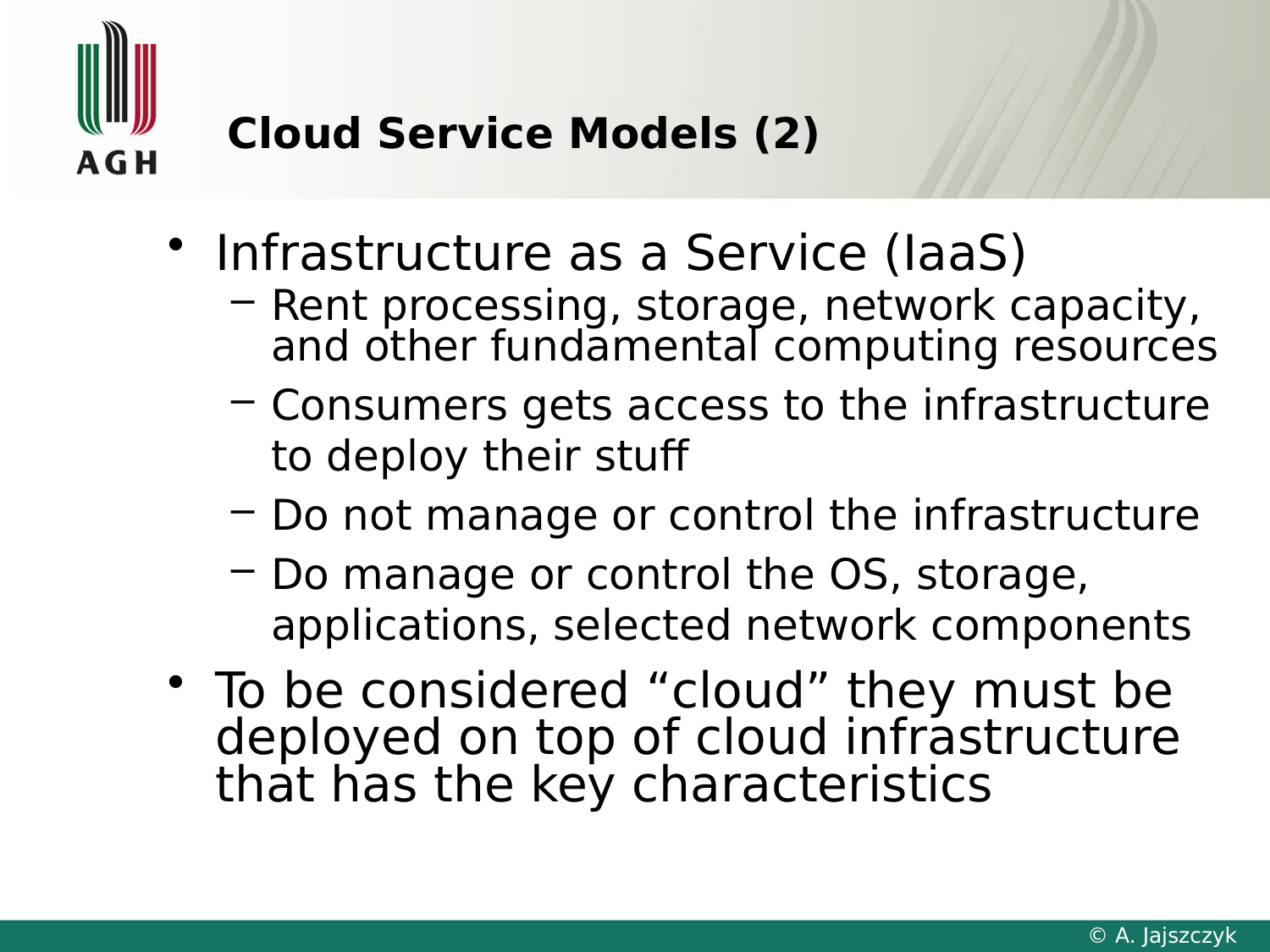

# Cloud Service Models (2)
Infrastructure as a Service (IaaS)
Rent processing, storage, network capacity, and other fundamental computing resources
Consumers gets access to the infrastructure to deploy their stuff
Do not manage or control the infrastructure
Do manage or control the OS, storage, applications, selected network components
To be considered “cloud” they must be deployed on top of cloud infrastructure that has the key characteristics